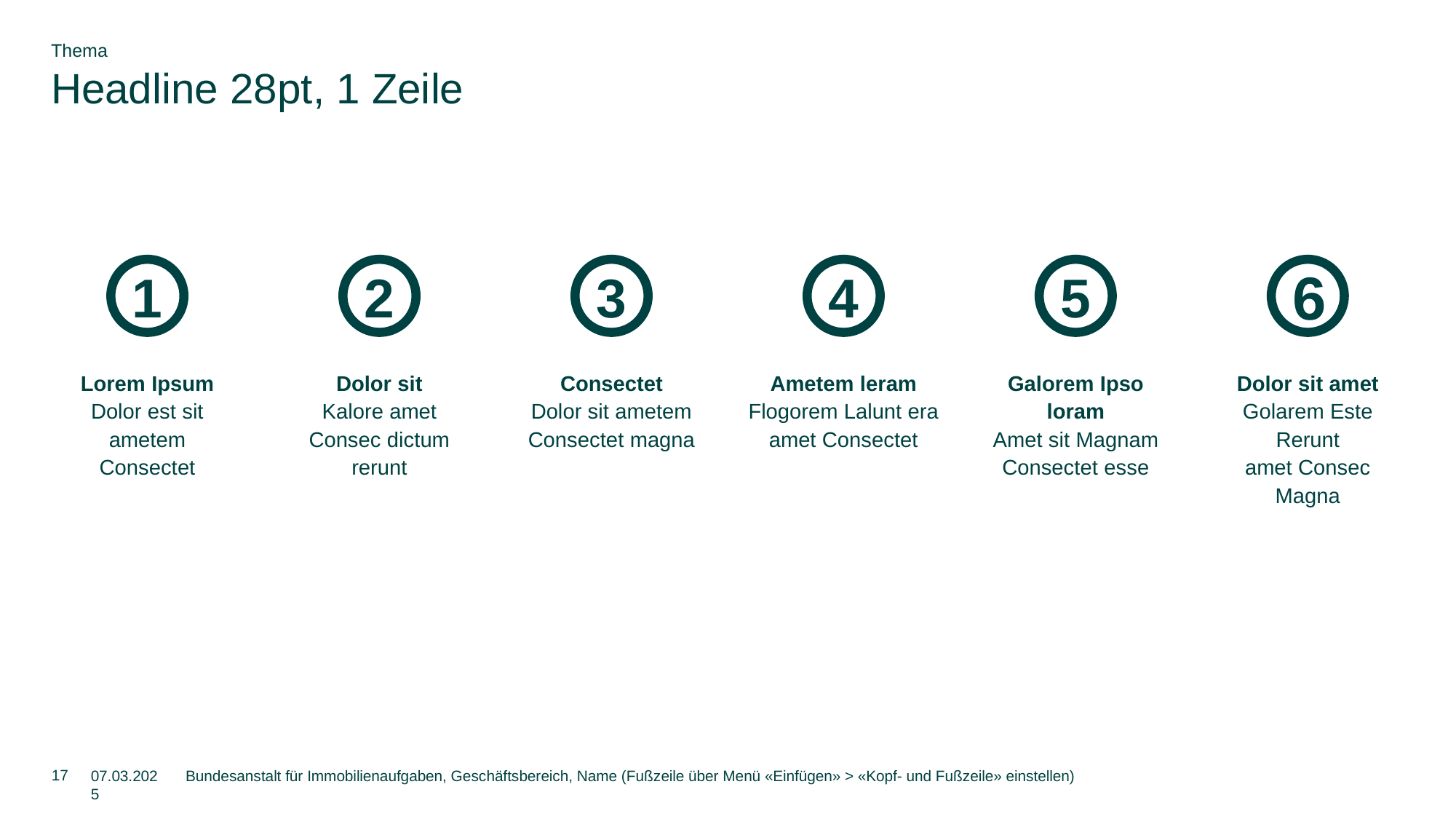

Thema

# Headline 28pt, 1 Zeile
1
2
3
4
5
6
Lorem Ipsum
Dolor est sit ametem
Consectet
Dolor sit
Kalore amet Consec dictum rerunt
Consectet
Dolor sit ametem
Consectet magna
Ametem leram
Flogorem Lalunt era
amet Consectet
Galorem Ipso loram
Amet sit Magnam
Consectet esse
Dolor sit amet
Golarem Este Rerunt
amet Consec Magna
17
07.03.2025
Bundesanstalt für Immobilienaufgaben, Geschäftsbereich, Name (Fußzeile über Menü «Einfügen» > «Kopf- und Fußzeile» einstellen)